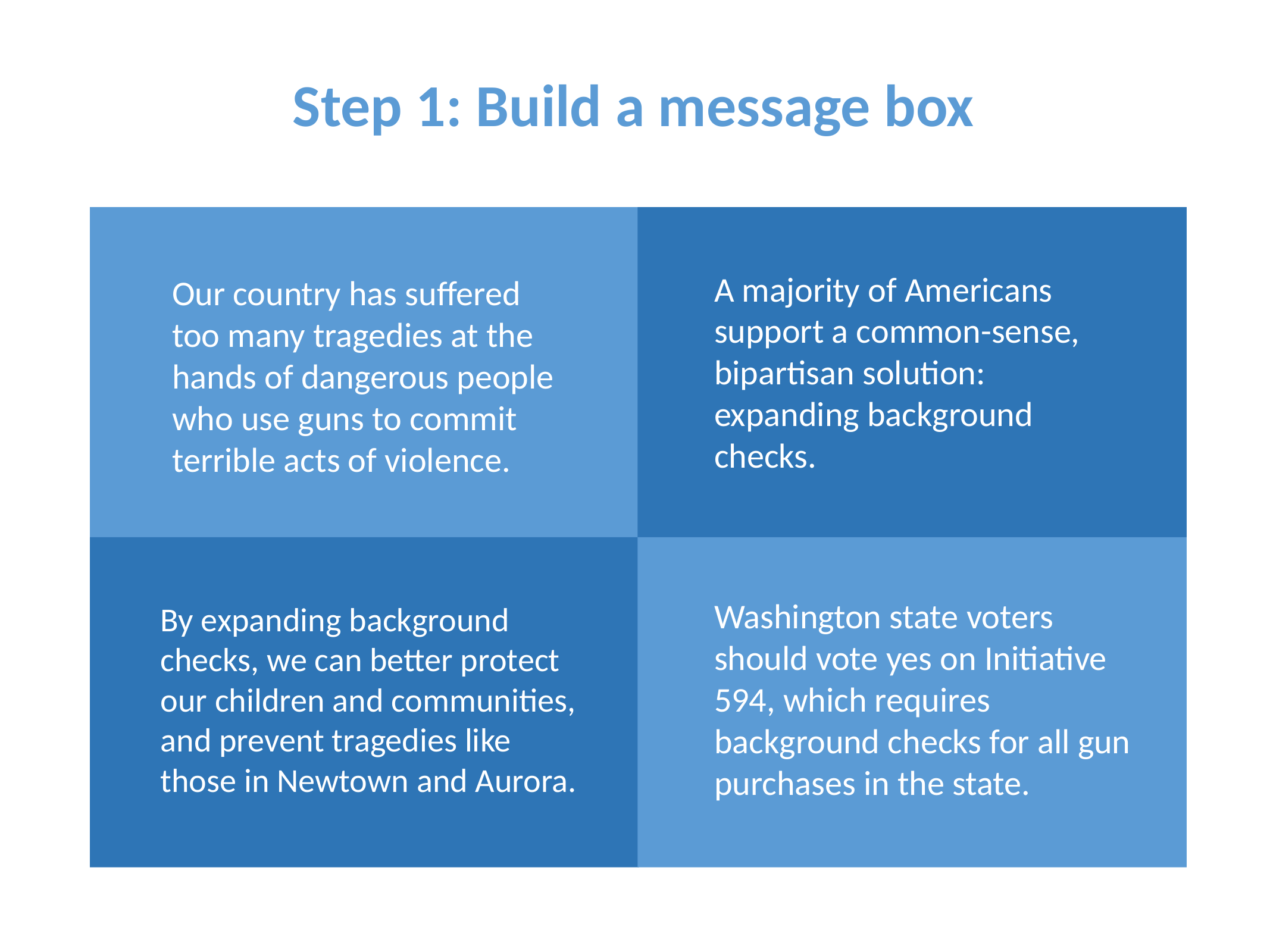

Step 1: Build a message box

A majority of Americans support a common-sense, bipartisan solution: expanding background checks.
Our country has suffered too many tragedies at the hands of dangerous people who use guns to commit terrible acts of violence.

Washington state voters should vote yes on Initiative 594, which requires background checks for all gun purchases in the state.
By expanding background checks, we can better protect our children and communities, and prevent tragedies like those in Newtown and Aurora.